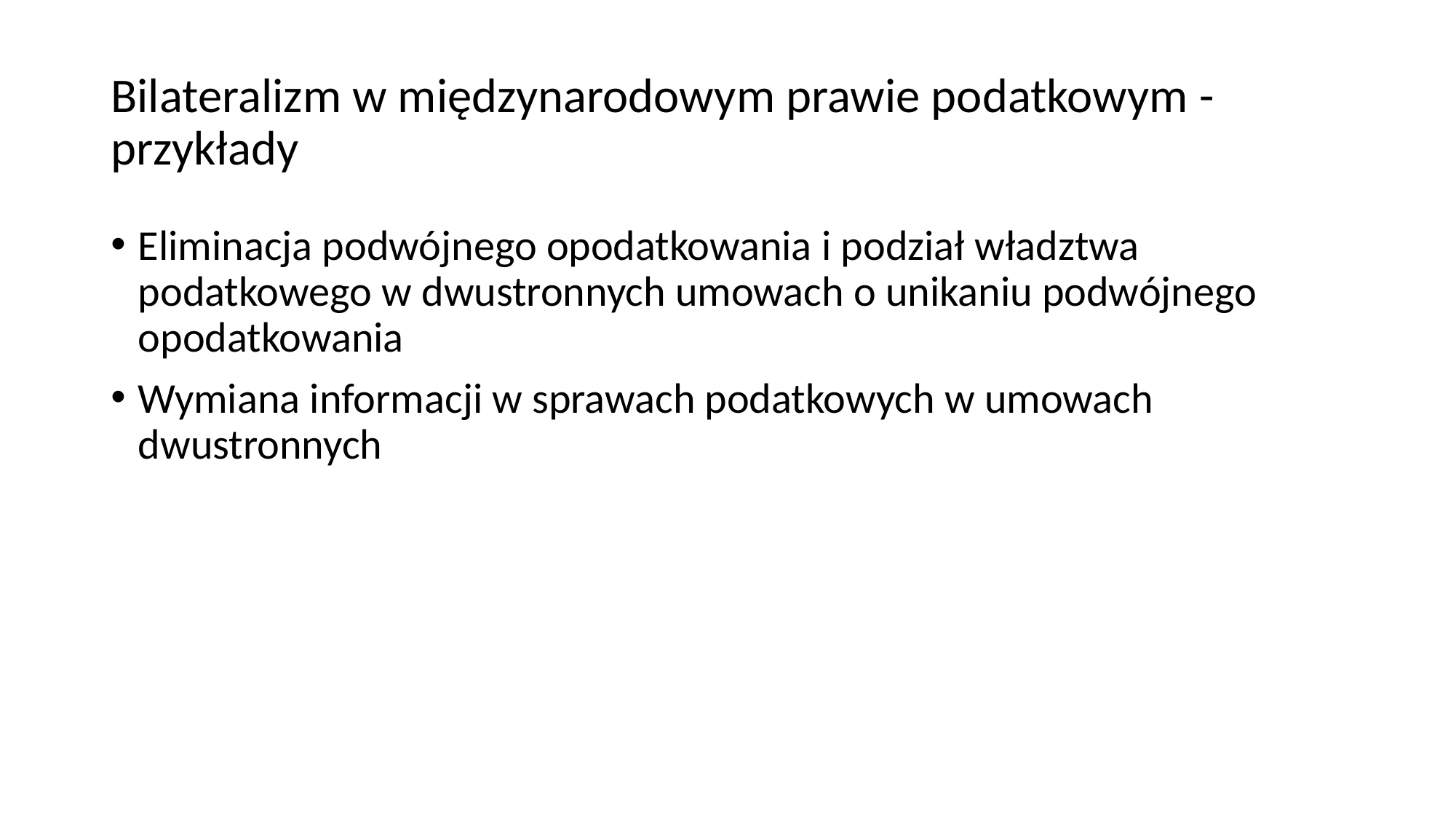

# Bilateralizm w międzynarodowym prawie podatkowym - przykłady
Eliminacja podwójnego opodatkowania i podział władztwa podatkowego w dwustronnych umowach o unikaniu podwójnego opodatkowania
Wymiana informacji w sprawach podatkowych w umowach dwustronnych